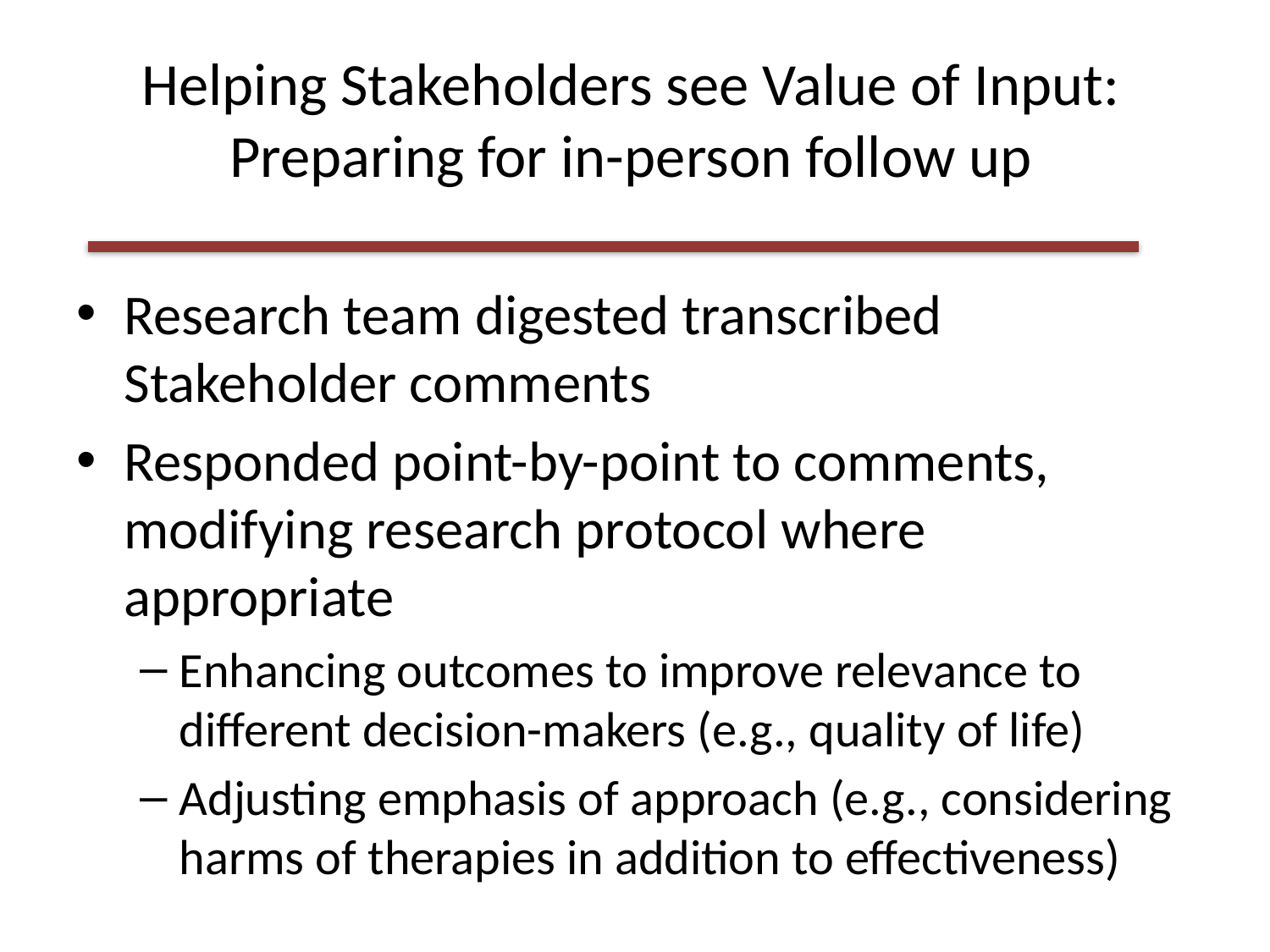

# Helping Stakeholders see Value of Input: Preparing for in-person follow up
Research team digested transcribed Stakeholder comments
Responded point-by-point to comments, modifying research protocol where appropriate
Enhancing outcomes to improve relevance to different decision-makers (e.g., quality of life)
Adjusting emphasis of approach (e.g., considering harms of therapies in addition to effectiveness)